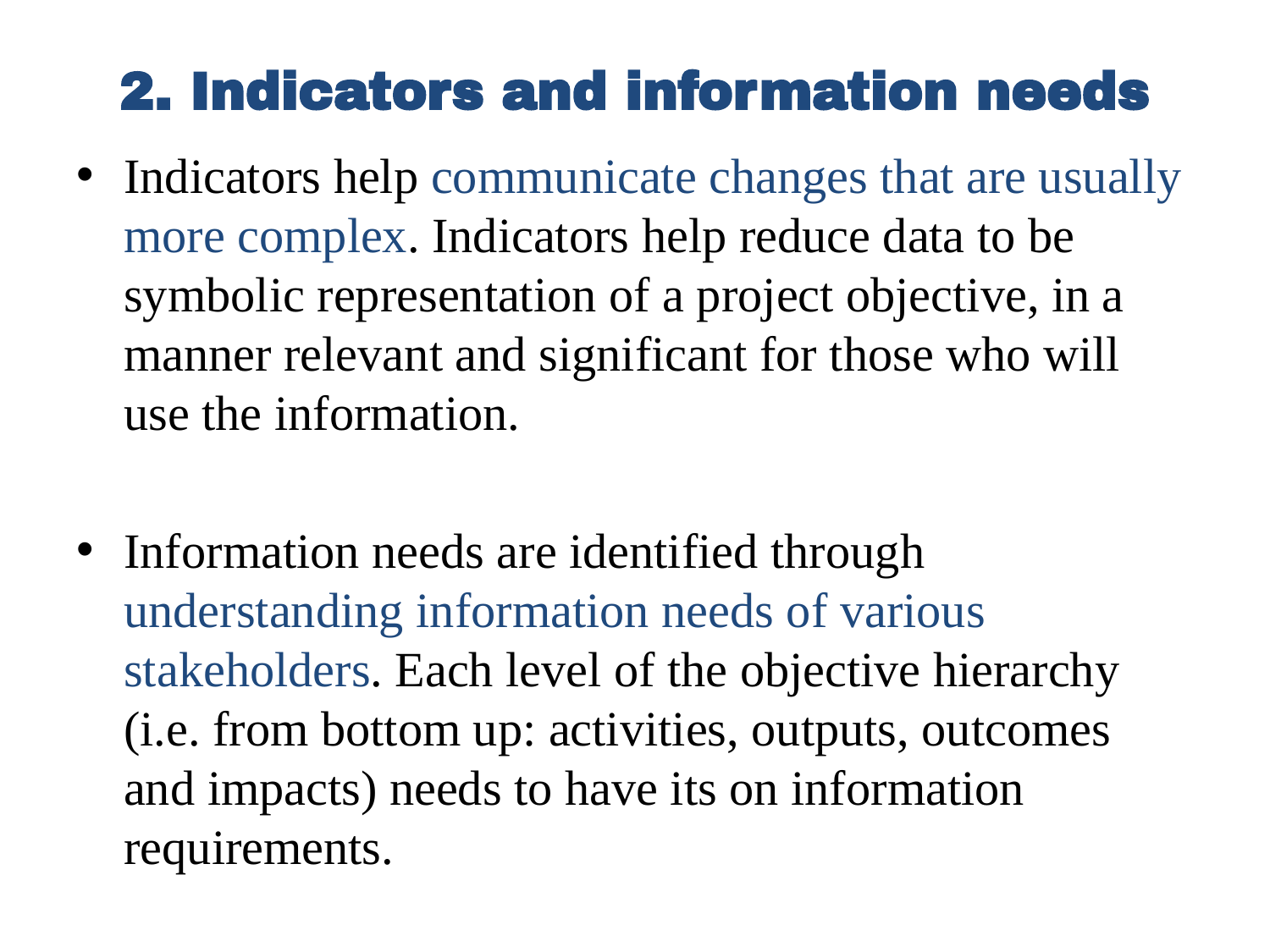

# 2. Indicators and information needs
Indicators help communicate changes that are usually more complex. Indicators help reduce data to be symbolic representation of a project objective, in a manner relevant and significant for those who will use the information.

Information needs are identified through understanding information needs of various stakeholders. Each level of the objective hierarchy (i.e. from bottom up: activities, outputs, outcomes and impacts) needs to have its on information requirements.